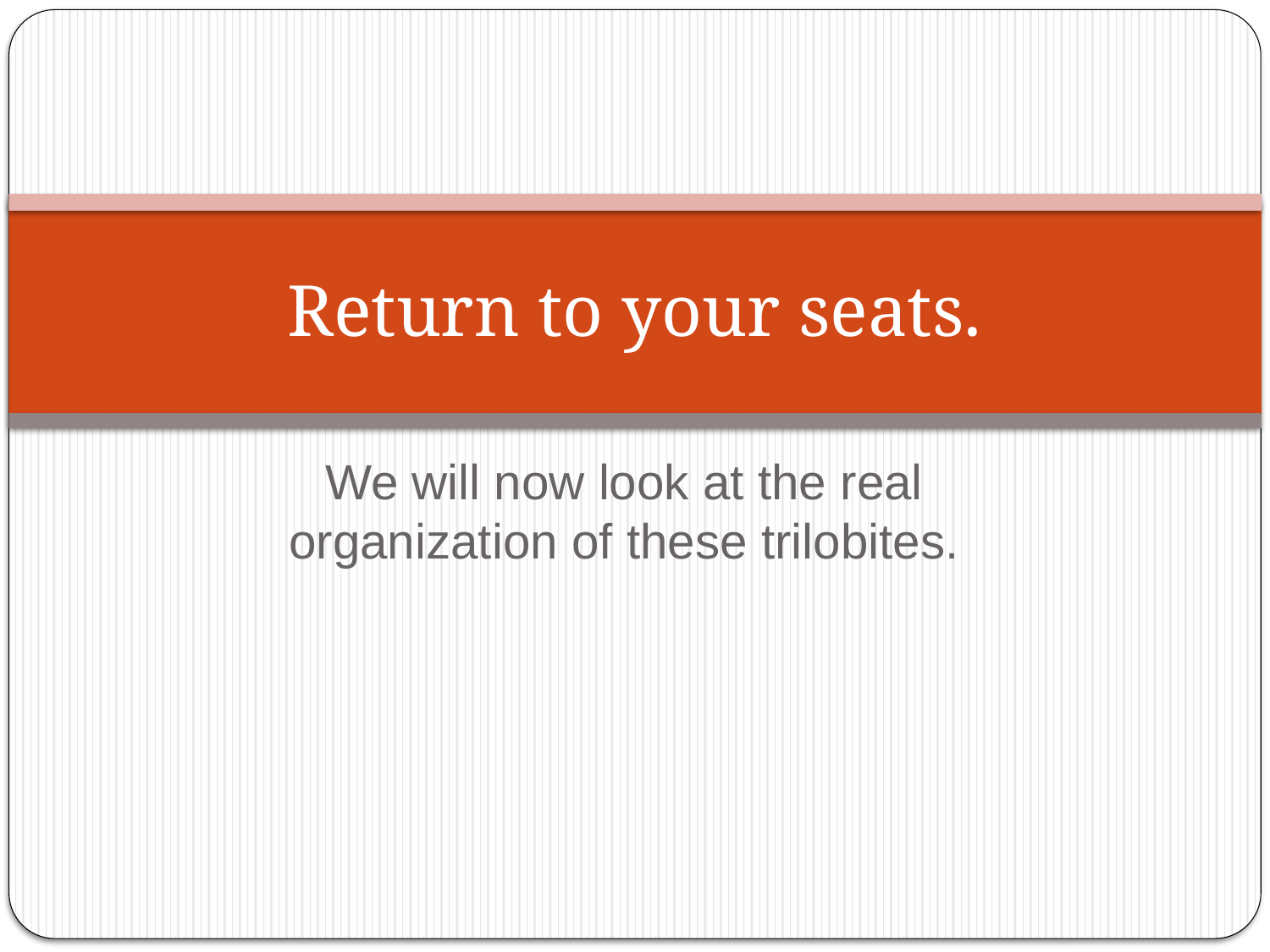

# Return to your seats.
We will now look at the real organization of these trilobites.